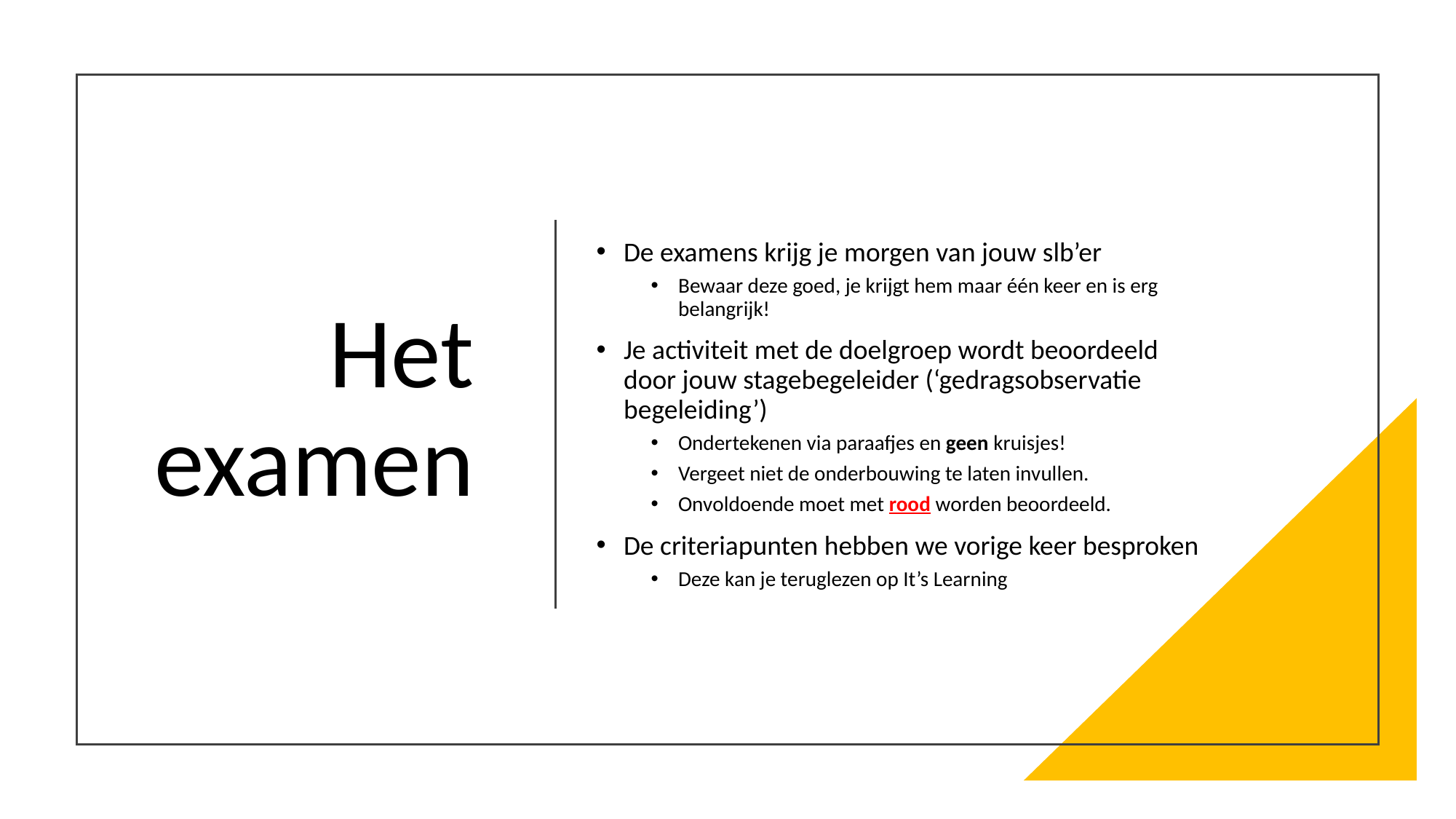

# Het examen
De examens krijg je morgen van jouw slb’er
Bewaar deze goed, je krijgt hem maar één keer en is erg belangrijk!
Je activiteit met de doelgroep wordt beoordeeld door jouw stagebegeleider (‘gedragsobservatie begeleiding’)
Ondertekenen via paraafjes en geen kruisjes!
Vergeet niet de onderbouwing te laten invullen.
Onvoldoende moet met rood worden beoordeeld.
De criteriapunten hebben we vorige keer besproken
Deze kan je teruglezen op It’s Learning